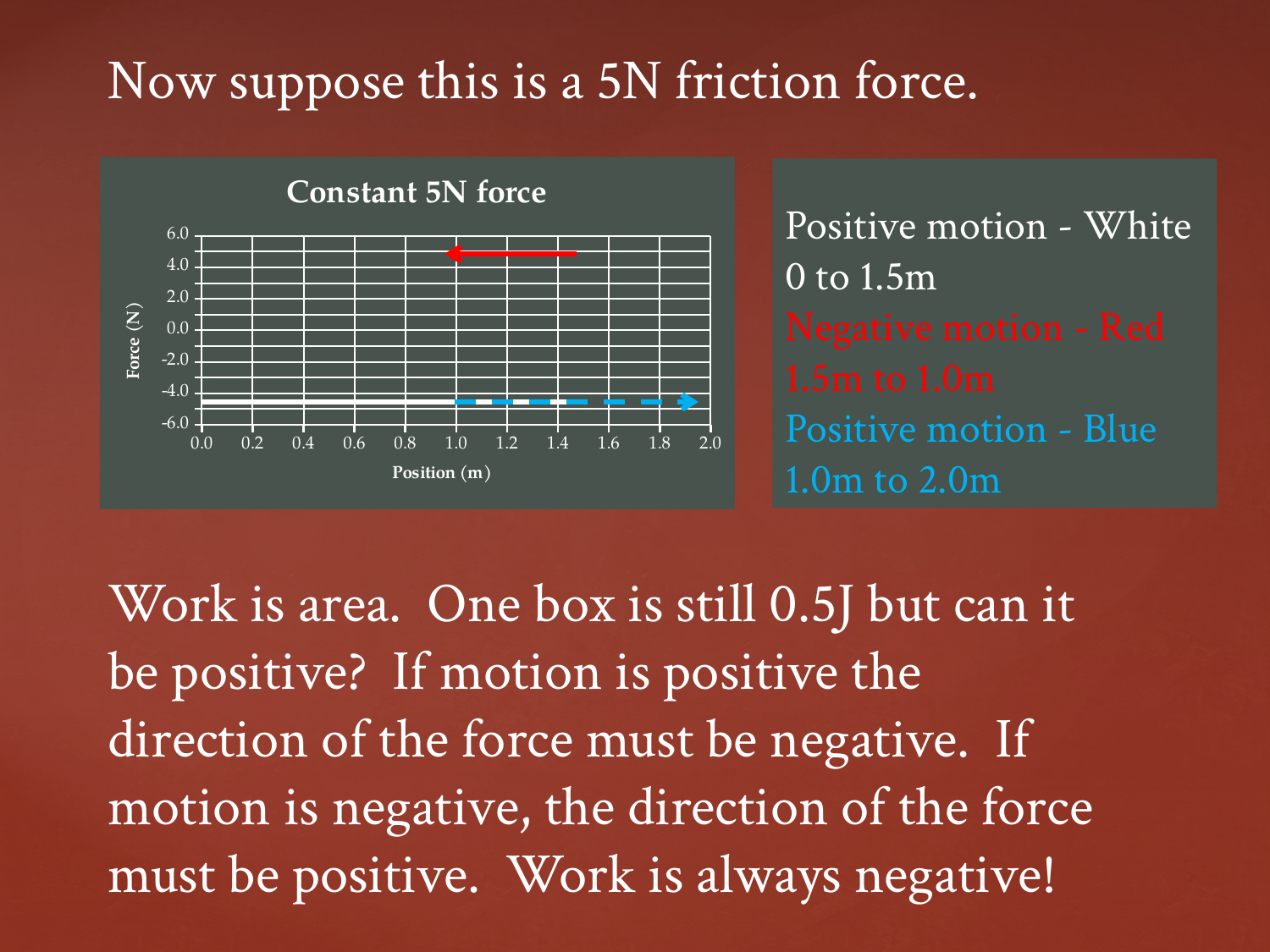

# Now suppose this is a 5N friction force.

### Chart: Constant 5N force

| Category |  |  |  |
|---|---|---|---|
Positive motion - White
0 to 1.5m
Negative motion - Red
1.5m to 1.0m
Positive motion - Blue
1.0m to 2.0m
Work is area.  One box is still 0.5J but can it be positive?  If motion is positive the direction of the force must be negative.  If motion is negative, the direction of the force must be positive.  Work is always negative!